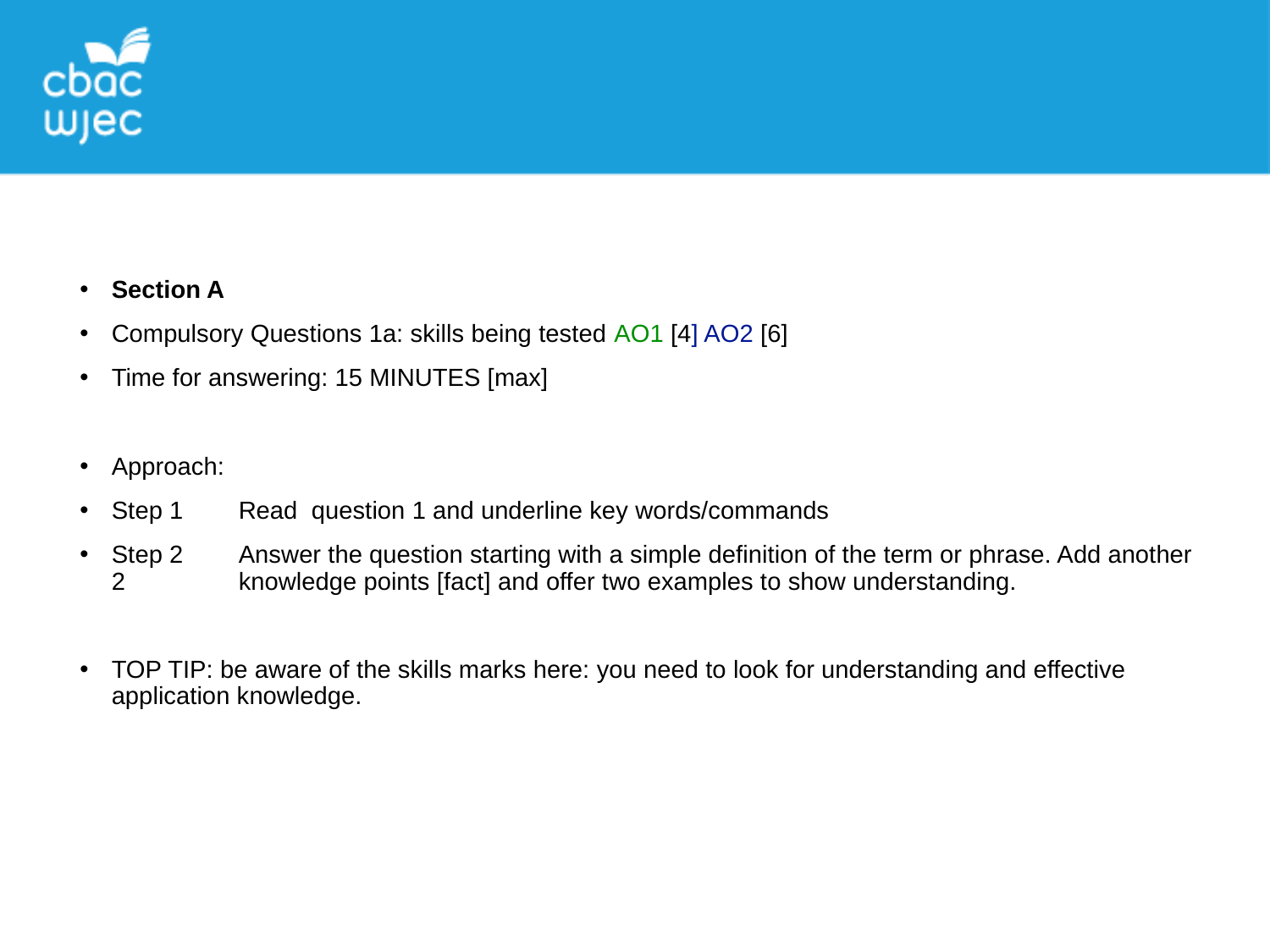

Section A
Compulsory Questions 1a: skills being tested AO1 [4] AO2 [6]
Time for answering: 15 MINUTES [max]

Approach:
Step 1	Read  question 1 and underline key words/commands
Step 2 	Answer the question starting with a simple definition of the term or phrase. Add another 2 	knowledge points [fact] and offer two examples to show understanding.

TOP TIP: be aware of the skills marks here: you need to look for understanding and effective application knowledge.